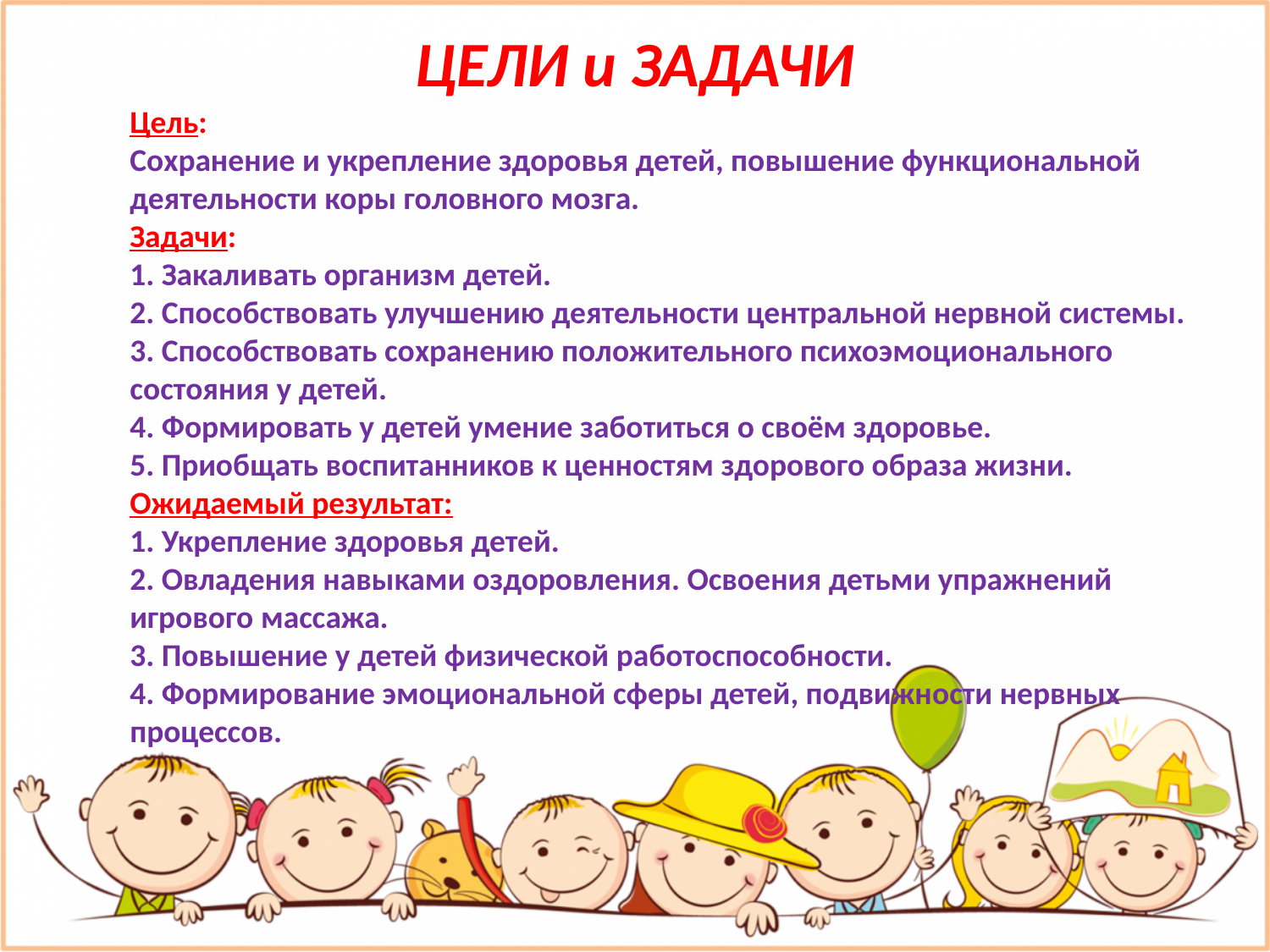

# ЦЕЛИ и ЗАДАЧИ
Цель:
Сохранение и укрепление здоровья детей, повышение функциональной деятельности коры головного мозга.
Задачи:
1. Закаливать организм детей.
2. Способствовать улучшению деятельности центральной нервной системы.
3. Способствовать сохранению положительного психоэмоционального состояния у детей.
4. Формировать у детей умение заботиться о своём здоровье.
5. Приобщать воспитанников к ценностям здорового образа жизни.
Ожидаемый результат:
1. Укрепление здоровья детей.
2. Овладения навыками оздоровления. Освоения детьми упражнений игрового массажа.
3. Повышение у детей физической работоспособности.
4. Формирование эмоциональной сферы детей, подвижности нервных процессов.